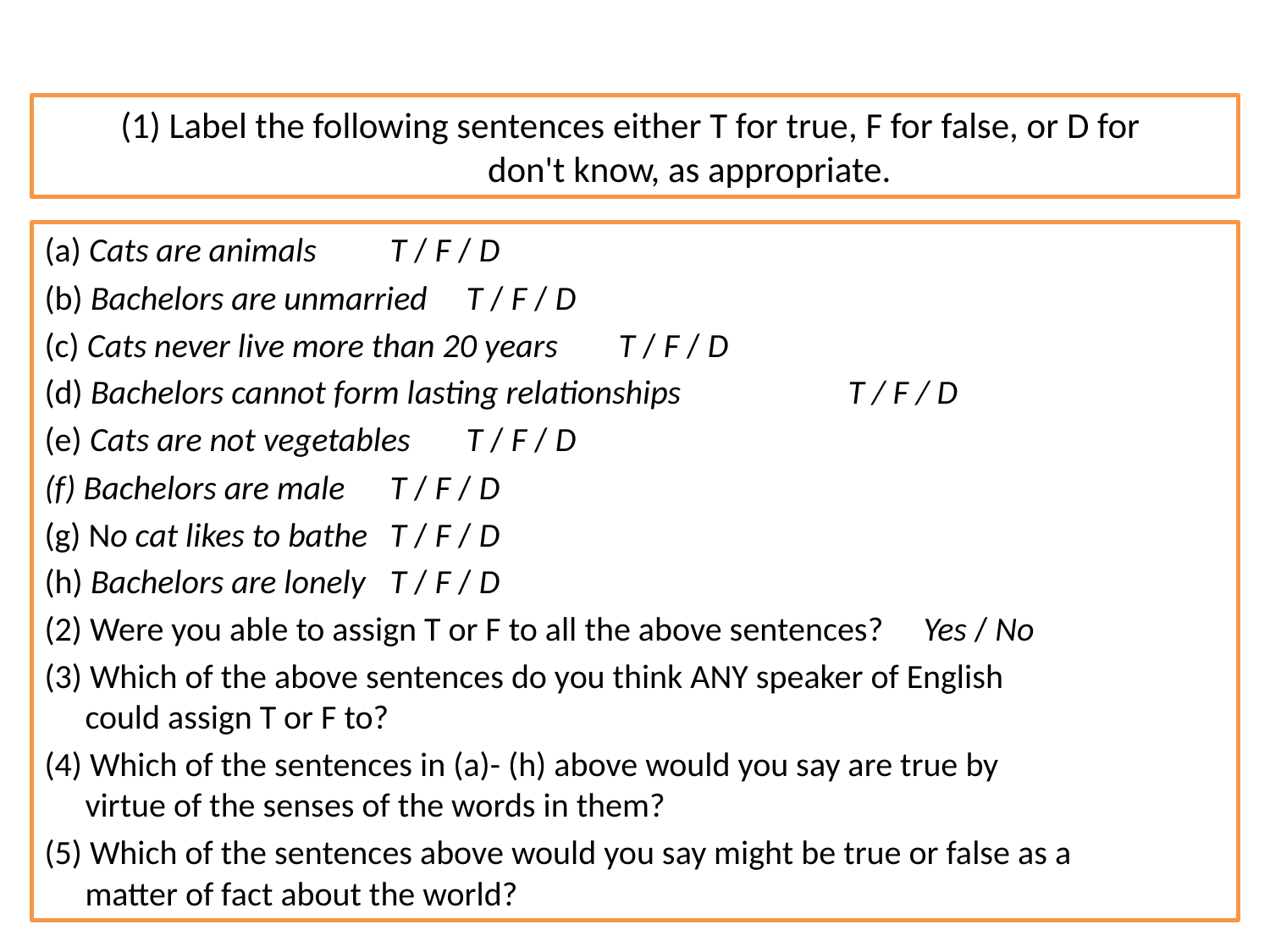

# (1) Label the following sentences either T for true, F for false, or D for don't know, as appropriate.
(a) Cats are animals 	T / F / D
(b) Bachelors are unmarried 	T / F / D
(c) Cats never live more than 20 years 	T / F / D
(d) Bachelors cannot form lasting relationships                      T / F / D
(e) Cats are not vegetables 	T / F / D
(f) Bachelors are male 	T / F / D
(g) No cat likes to bathe 	T / F / D
(h) Bachelors are lonely 	T / F / D
(2) Were you able to assign T or F to all the above sentences? 	Yes / No
(3) Which of the above sentences do you think ANY speaker of English
could assign T or F to?
(4) Which of the sentences in (a)- (h) above would you say are true by
virtue of the senses of the words in them?
(5) Which of the sentences above would you say might be true or false as a
matter of fact about the world?